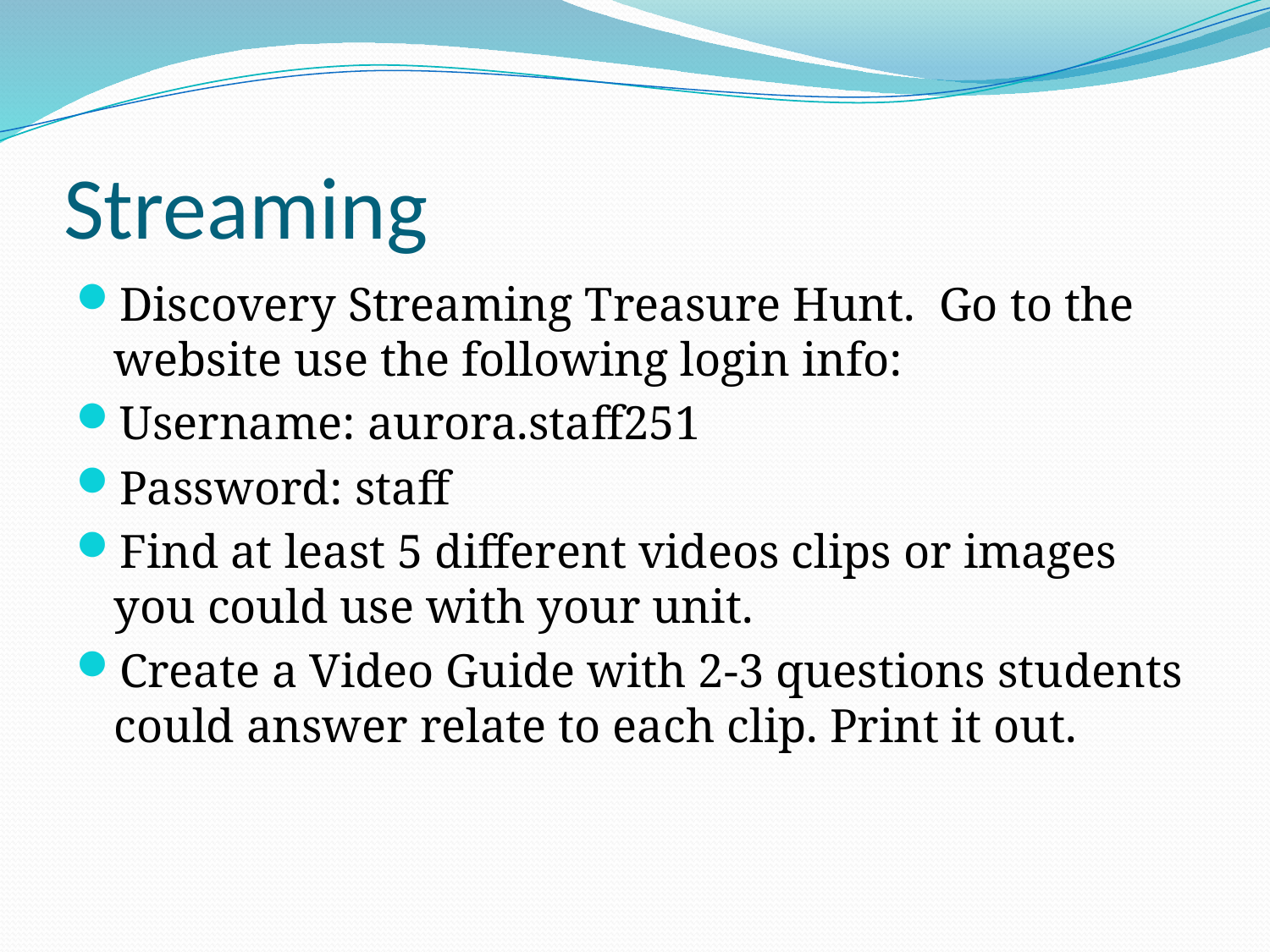

# Streaming
Discovery Streaming Treasure Hunt.  Go to the website use the following login info:
Username: aurora.staff251
Password: staff
Find at least 5 different videos clips or images you could use with your unit.
Create a Video Guide with 2-3 questions students could answer relate to each clip. Print it out.